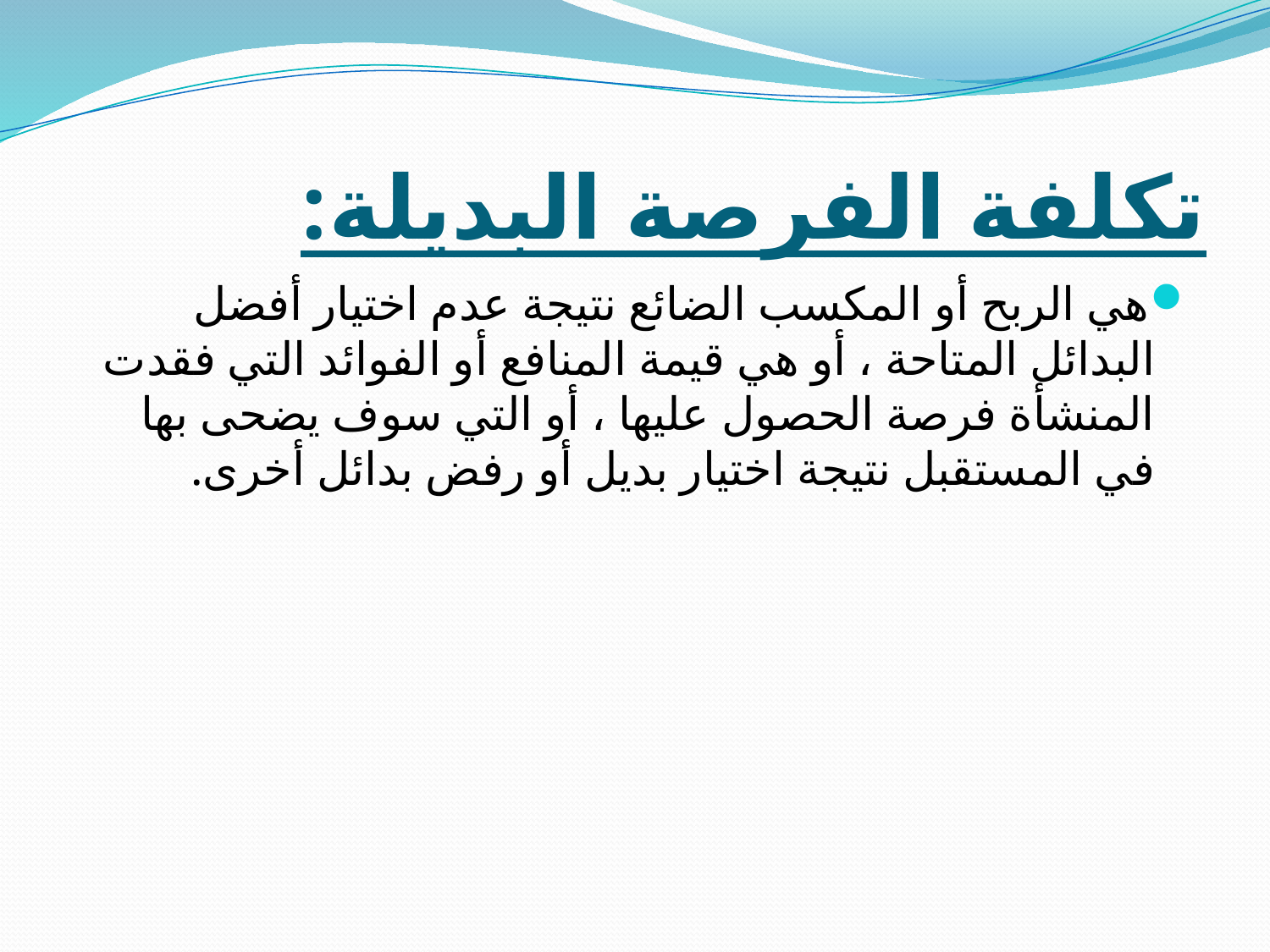

# تكلفة الفرصة البديلة:
هي الربح أو المكسب الضائع نتيجة عدم اختيار أفضل البدائل المتاحة ، أو هي قيمة المنافع أو الفوائد التي فقدت المنشأة فرصة الحصول عليها ، أو التي سوف يضحى بها في المستقبل نتيجة اختيار بديل أو رفض بدائل أخرى.